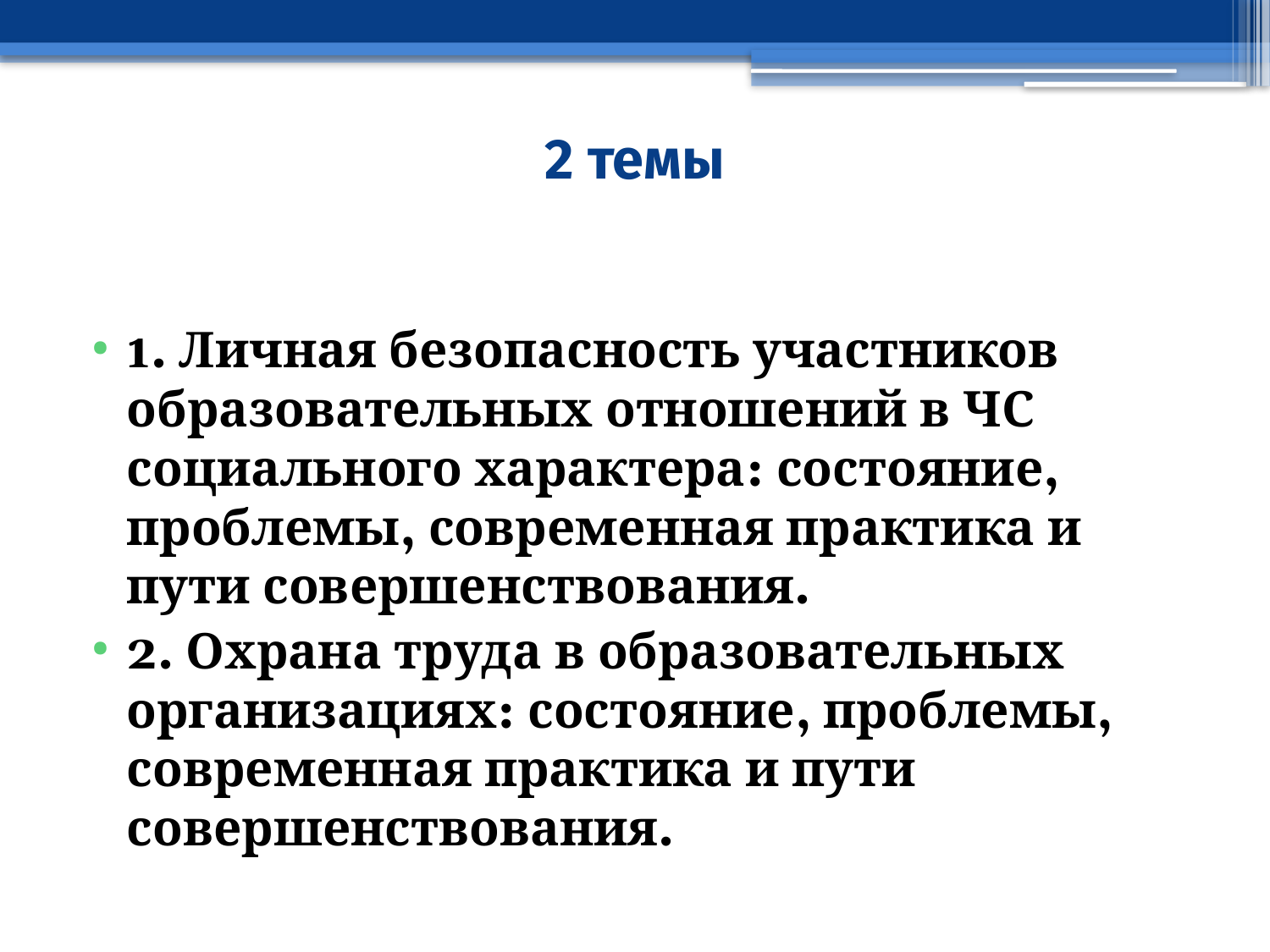

# 2 темы
1. Личная безопасность участников образовательных отношений в ЧС социального характера: состояние, проблемы, современная практика и пути совершенствования.
2. Охрана труда в образовательных организациях: состояние, проблемы, современная практика и пути совершенствования.